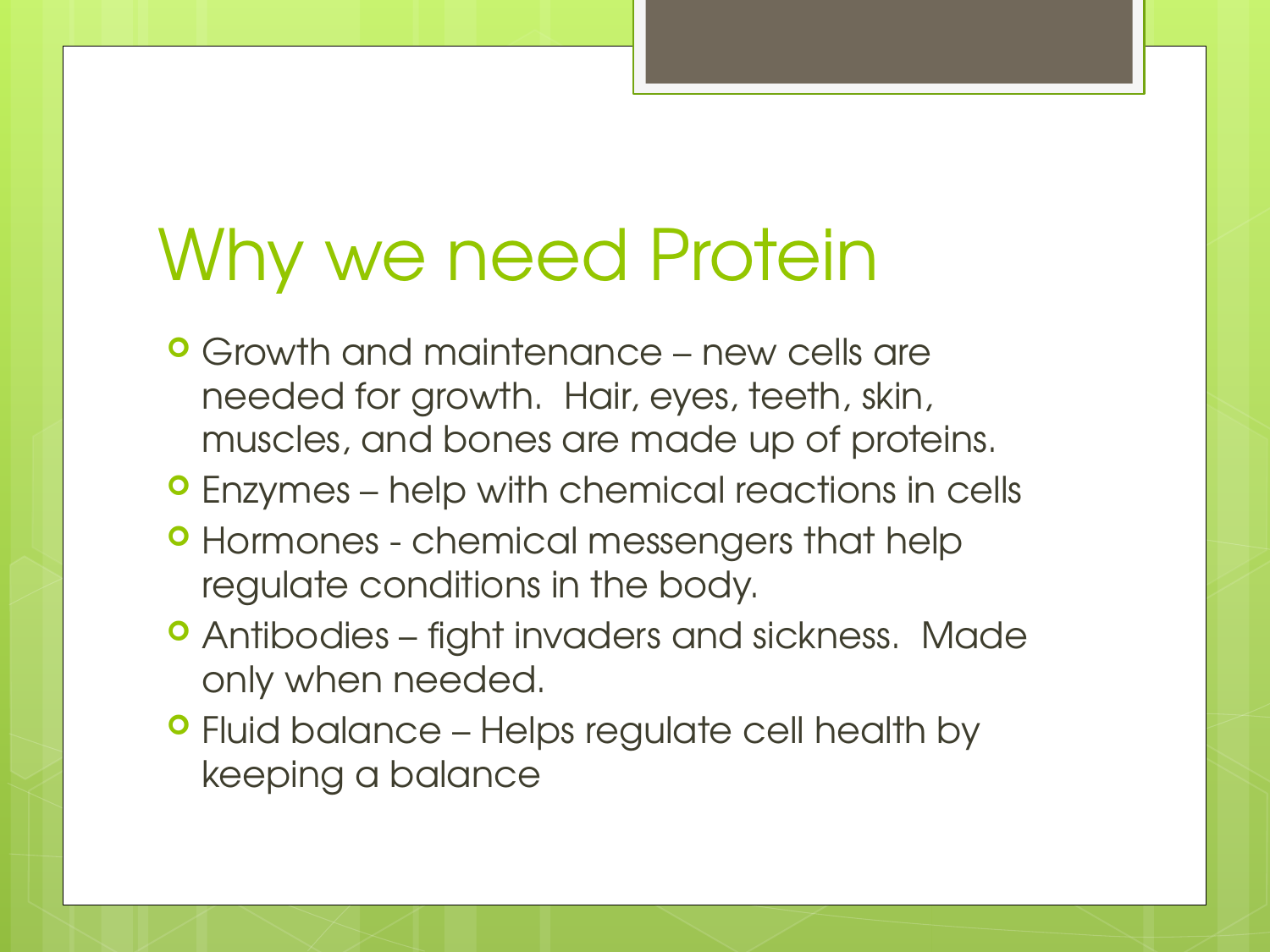

# Why we need Protein
Growth and maintenance – new cells are needed for growth.  Hair, eyes, teeth, skin, muscles, and bones are made up of proteins.
Enzymes – help with chemical reactions in cells
Hormones - chemical messengers that help regulate conditions in the body.
Antibodies – fight invaders and sickness.  Made only when needed.
Fluid balance – Helps regulate cell health by keeping a balance